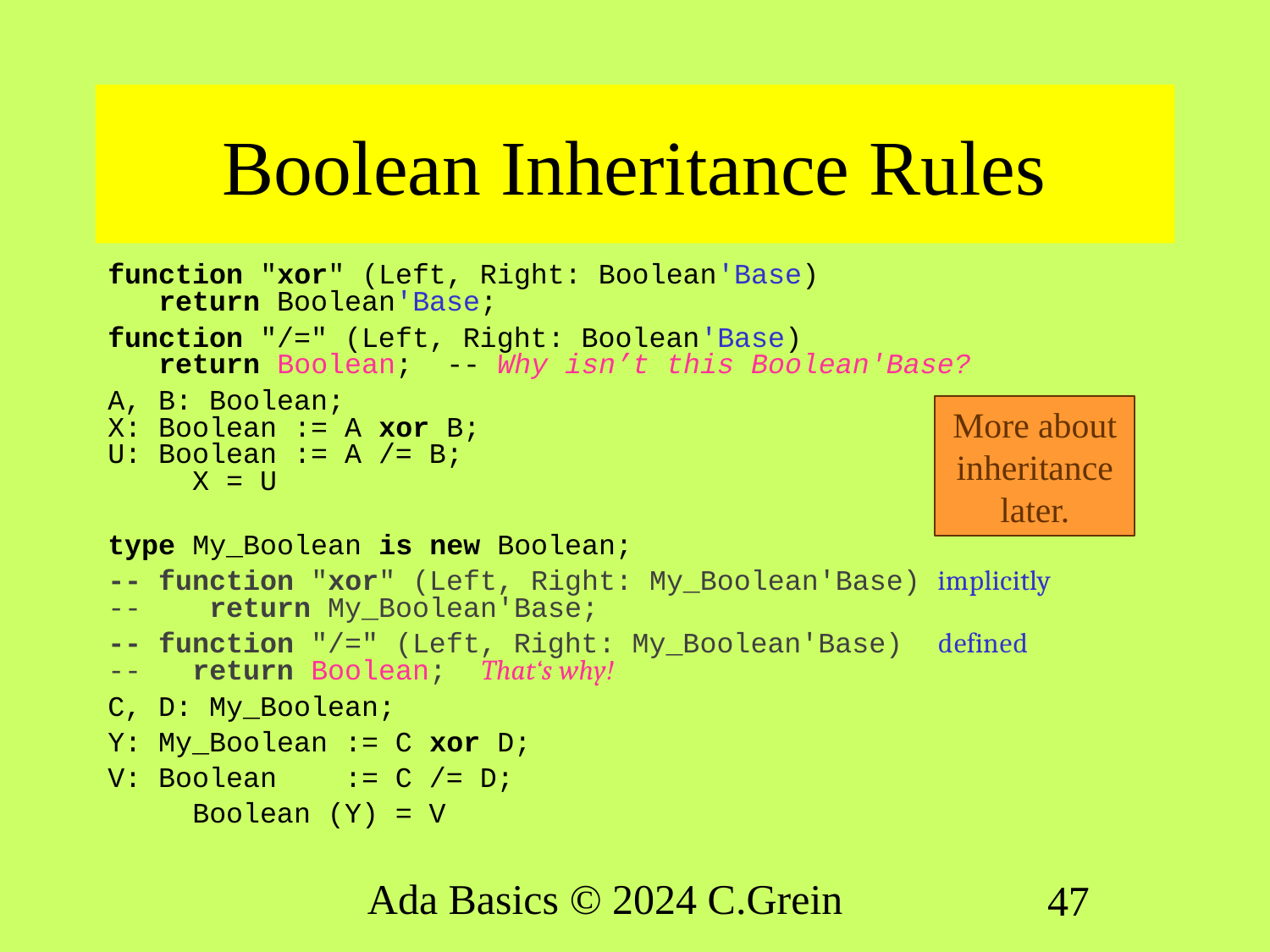

# Boolean Inheritance Rules
function "xor" (Left, Right: Boolean'Base)
   return Boolean'Base;
function "/=" (Left, Right: Boolean'Base)
   return Boolean;  -- Why isn’t this Boolean'Base?
A, B: Boolean;
X: Boolean := A xor B;
U: Boolean := A /= B;
     X = U

type My_Boolean is new Boolean;
-- function "xor" (Left, Right: My_Boolean'Base) implicitly
--    return My_Boolean'Base;
-- function "/=" (Left, Right: My_Boolean'Base)  defined
--   return Boolean;  That‘s why!
C, D: My_Boolean;
Y: My_Boolean := C xor D;
V: Boolean    := C /= D;
     Boolean (Y) = V

More about inheritance later.
Ada Basics © 2024 C.Grein
47